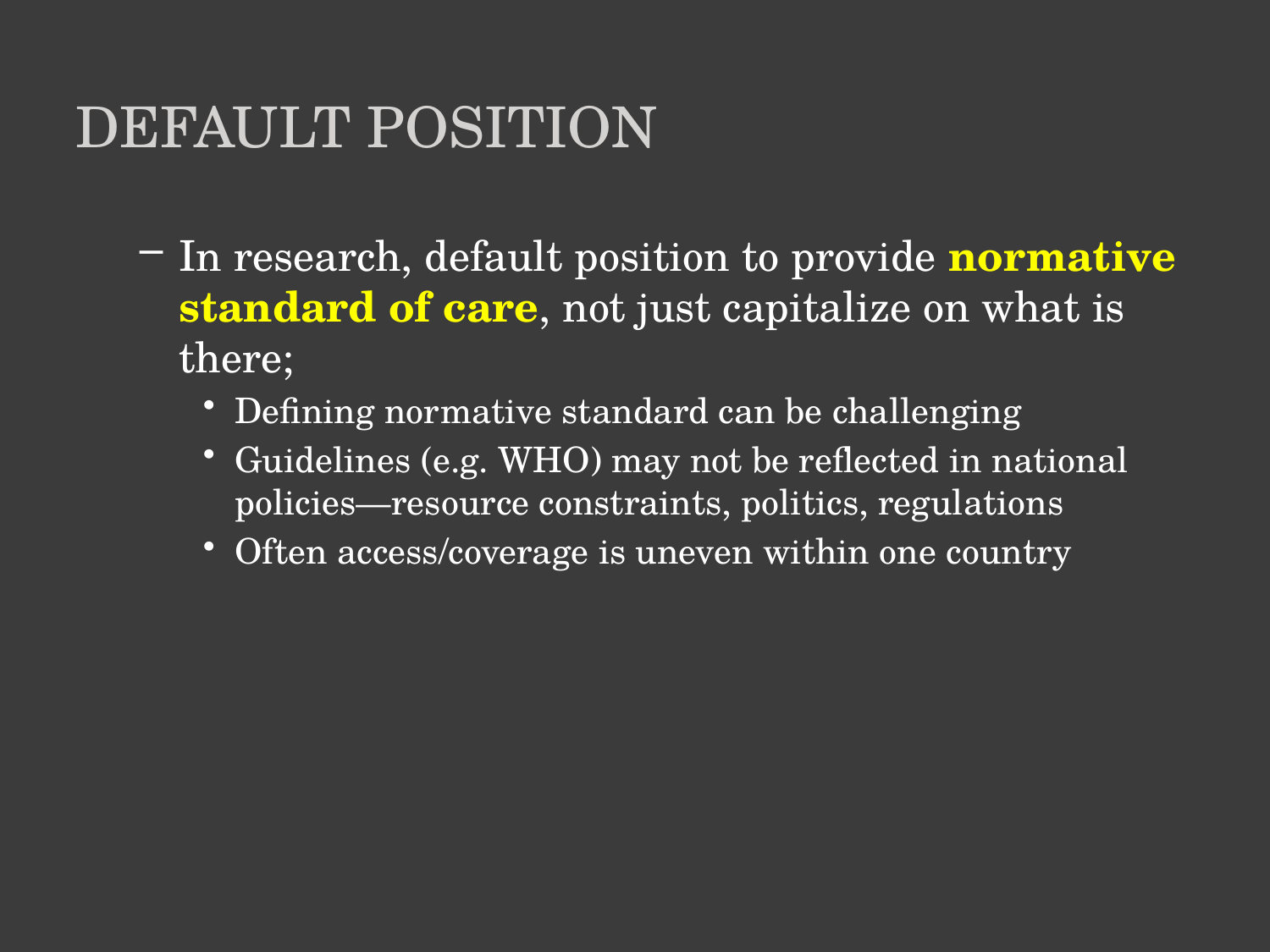

# Default position
In research, default position to provide normative standard of care, not just capitalize on what is there;
Defining normative standard can be challenging
Guidelines (e.g. WHO) may not be reflected in national policies—resource constraints, politics, regulations
Often access/coverage is uneven within one country